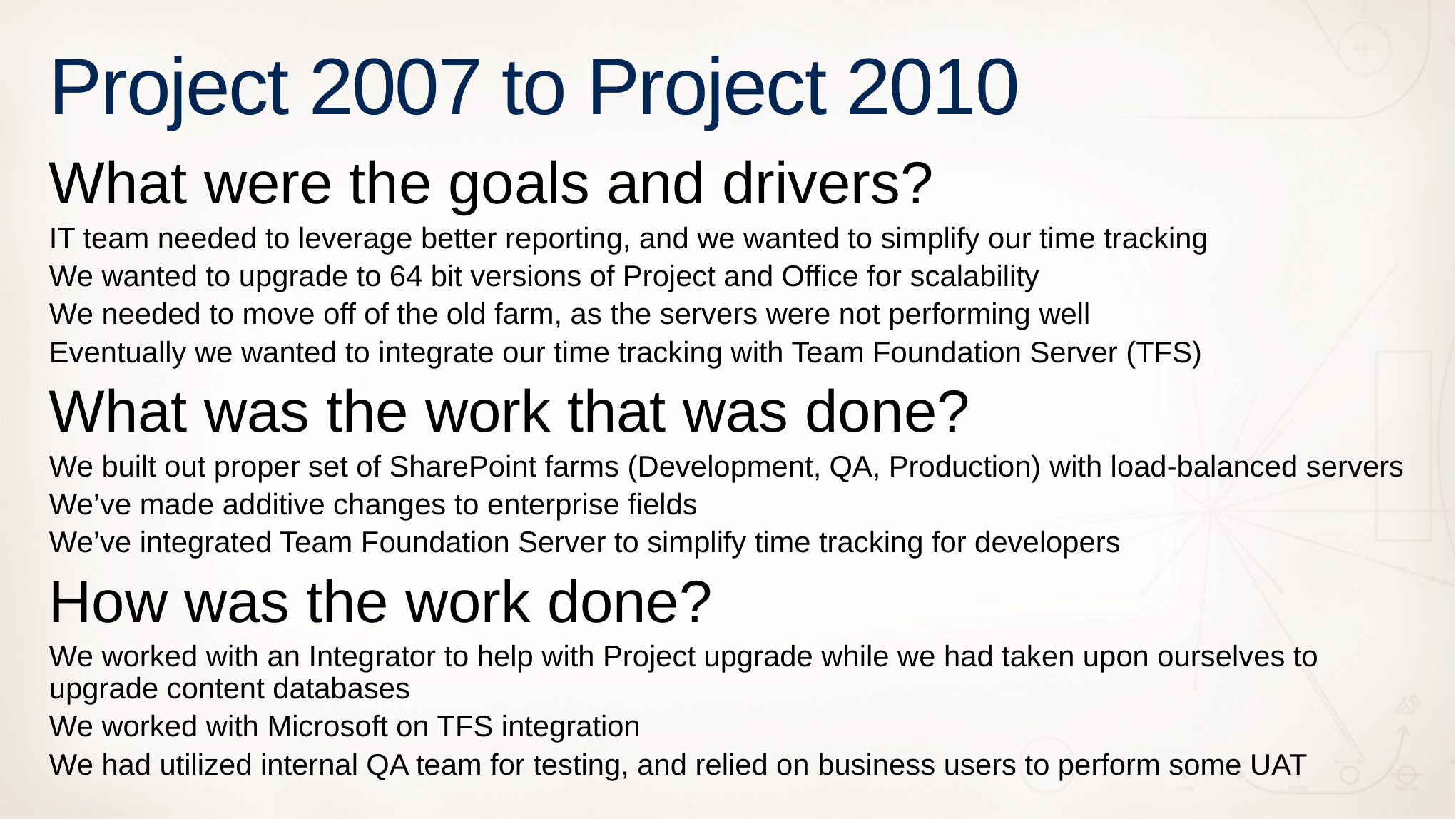

# Project 2007 to Project 2010
What were the goals and drivers?
IT team needed to leverage better reporting, and we wanted to simplify our time tracking
We wanted to upgrade to 64 bit versions of Project and Office for scalability
We needed to move off of the old farm, as the servers were not performing well
Eventually we wanted to integrate our time tracking with Team Foundation Server (TFS)
What was the work that was done?
We built out proper set of SharePoint farms (Development, QA, Production) with load-balanced servers
We’ve made additive changes to enterprise fields
We’ve integrated Team Foundation Server to simplify time tracking for developers
How was the work done?
We worked with an Integrator to help with Project upgrade while we had taken upon ourselves to upgrade content databases
We worked with Microsoft on TFS integration
We had utilized internal QA team for testing, and relied on business users to perform some UAT